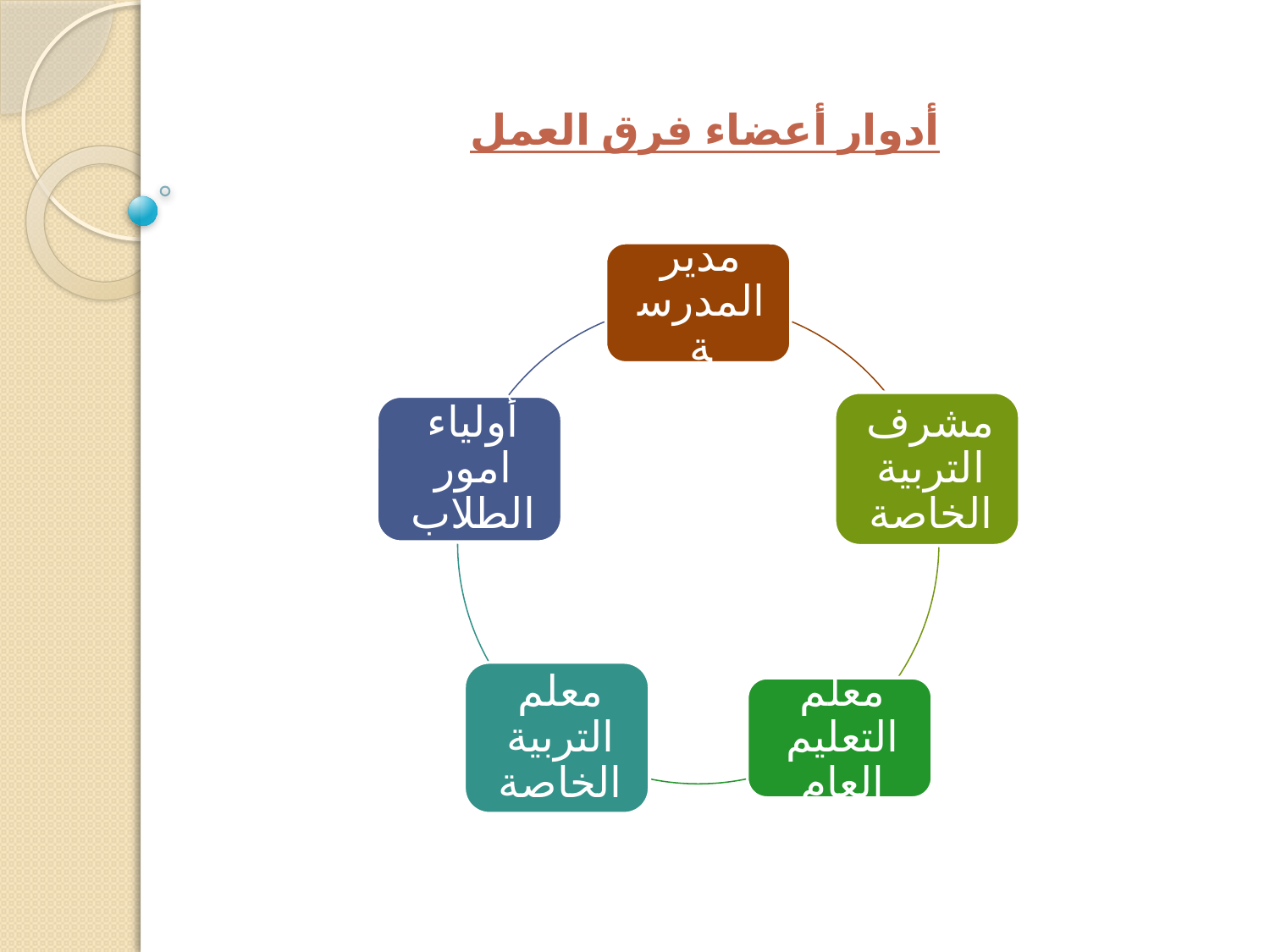

أدوار أعضاء فرق العمل
مدير المدرسة
مشرف التربية الخاصة
معلم التعليم العام
معلم التربية الخاصة
أولياء امور الطلاب